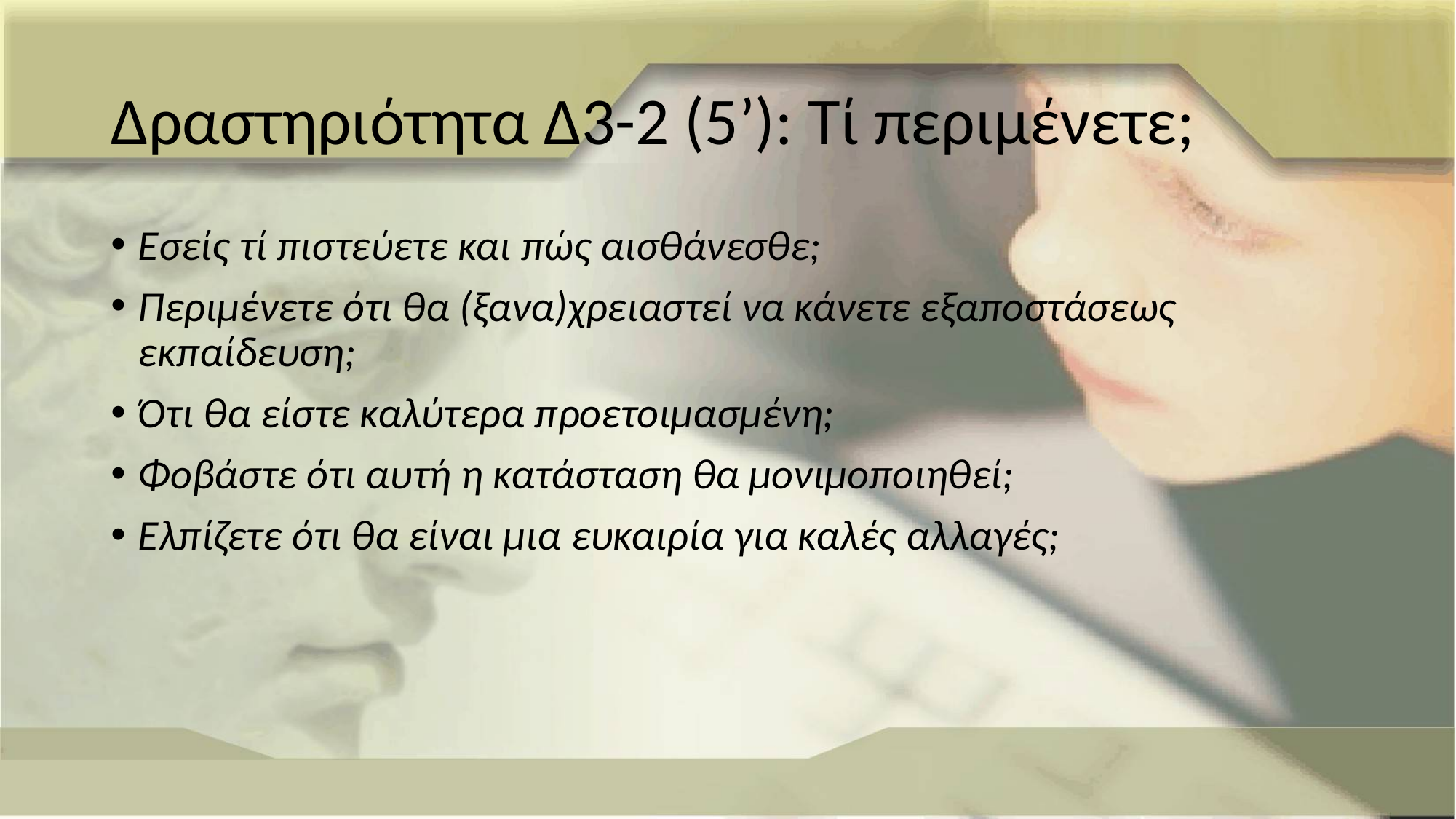

# Δραστηριότητα Δ3-2 (5’): Τί περιμένετε;
Εσείς τί πιστεύετε και πώς αισθάνεσθε;
Περιμένετε ότι θα (ξανα)χρειαστεί να κάνετε εξαποστάσεως εκπαίδευση;
Ότι θα είστε καλύτερα προετοιμασμένη;
Φοβάστε ότι αυτή η κατάσταση θα μονιμοποιηθεί;
Ελπίζετε ότι θα είναι μια ευκαιρία για καλές αλλαγές;